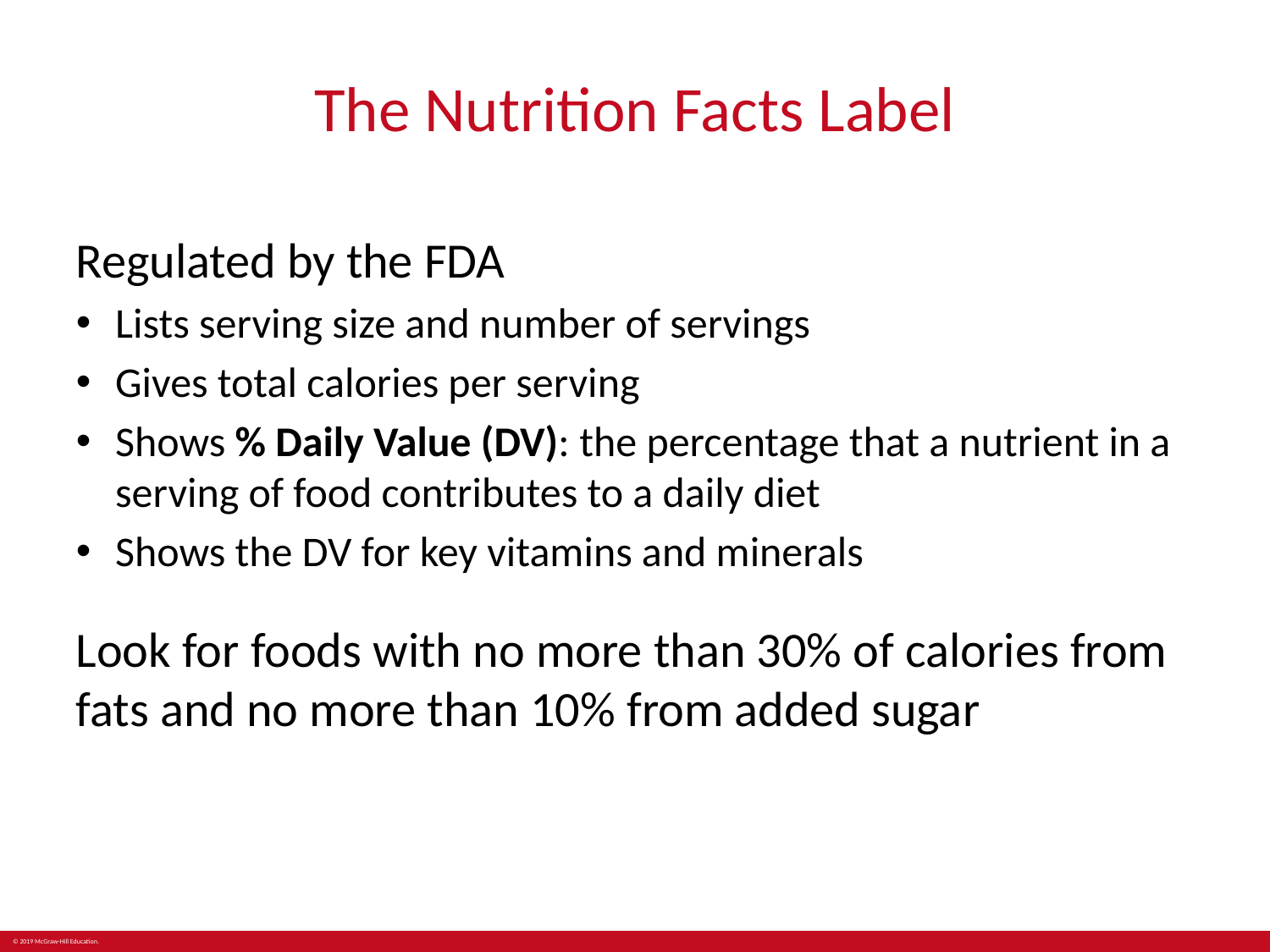

# The Nutrition Facts Label
Regulated by the FDA
Lists serving size and number of servings
Gives total calories per serving
Shows % Daily Value (DV): the percentage that a nutrient in a serving of food contributes to a daily diet
Shows the DV for key vitamins and minerals
Look for foods with no more than 30% of calories from fats and no more than 10% from added sugar